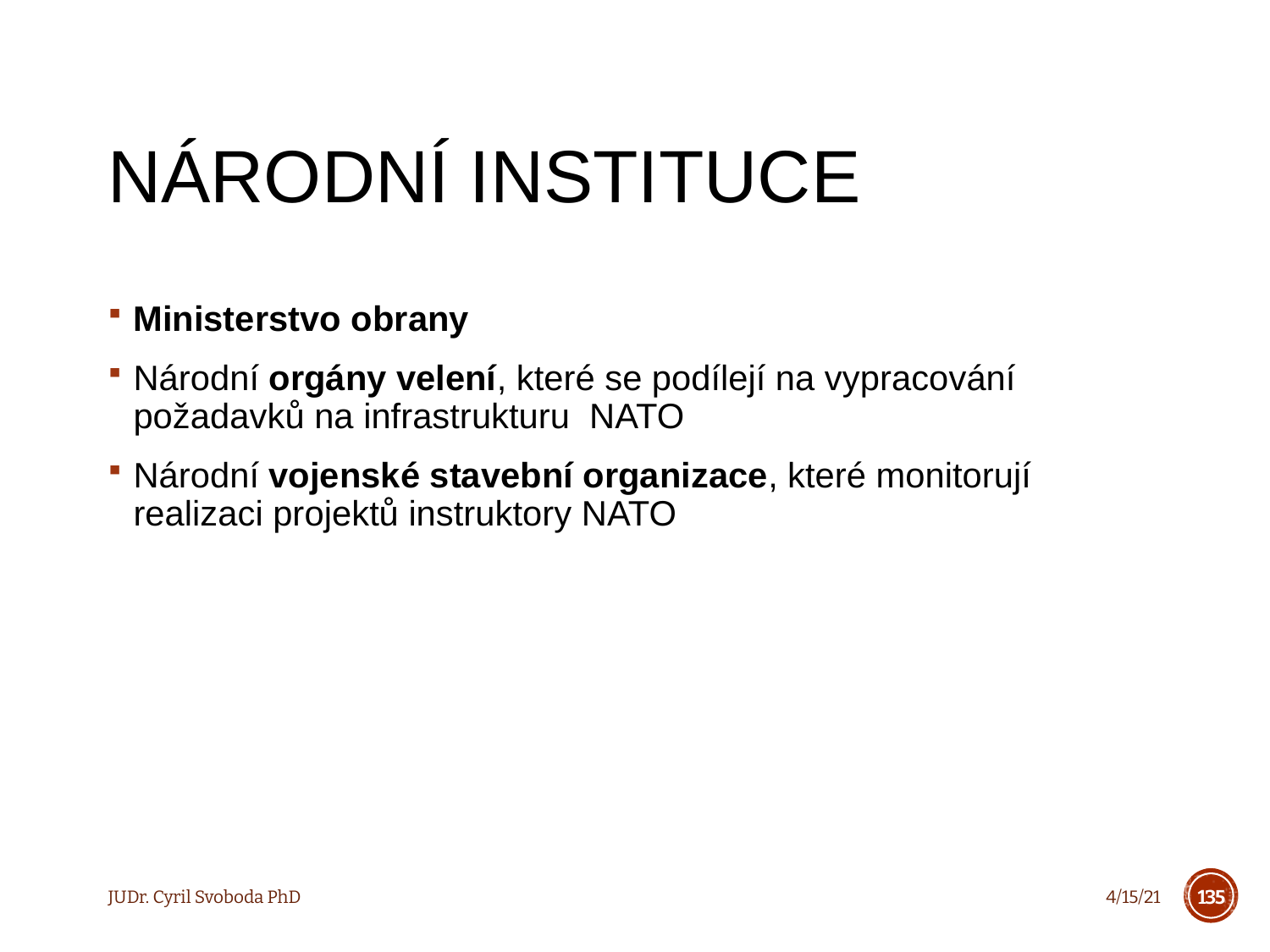

# Národní instituce
Ministerstvo obrany
Národní orgány velení, které se podílejí na vypracování požadavků na infrastrukturu  NATO
Národní vojenské stavební organizace, které monitorují realizaci projektů instruktory NATO

JUDr. Cyril Svoboda PhD
4/15/21
135